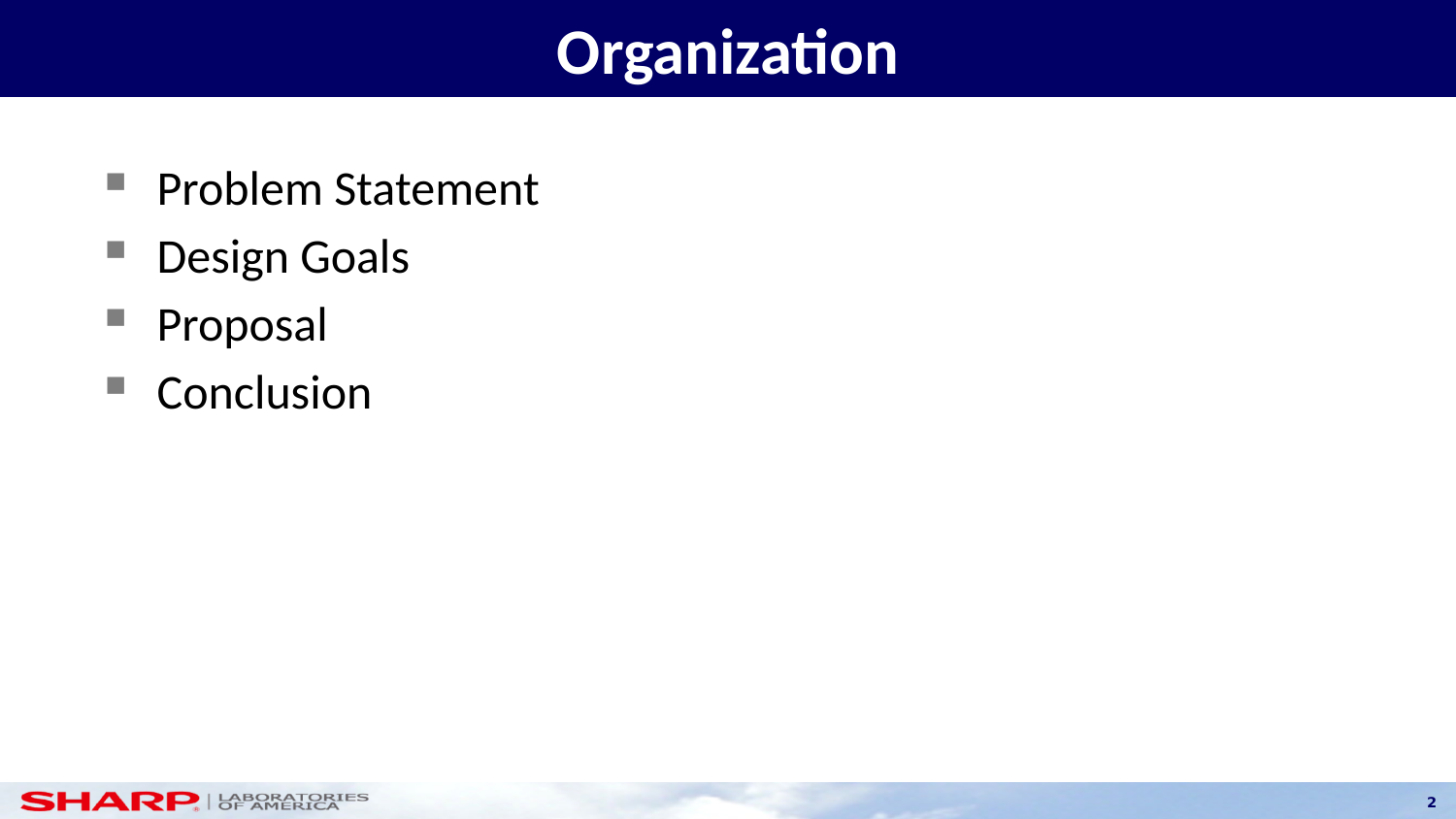

# Organization
Problem Statement
Design Goals
Proposal
Conclusion